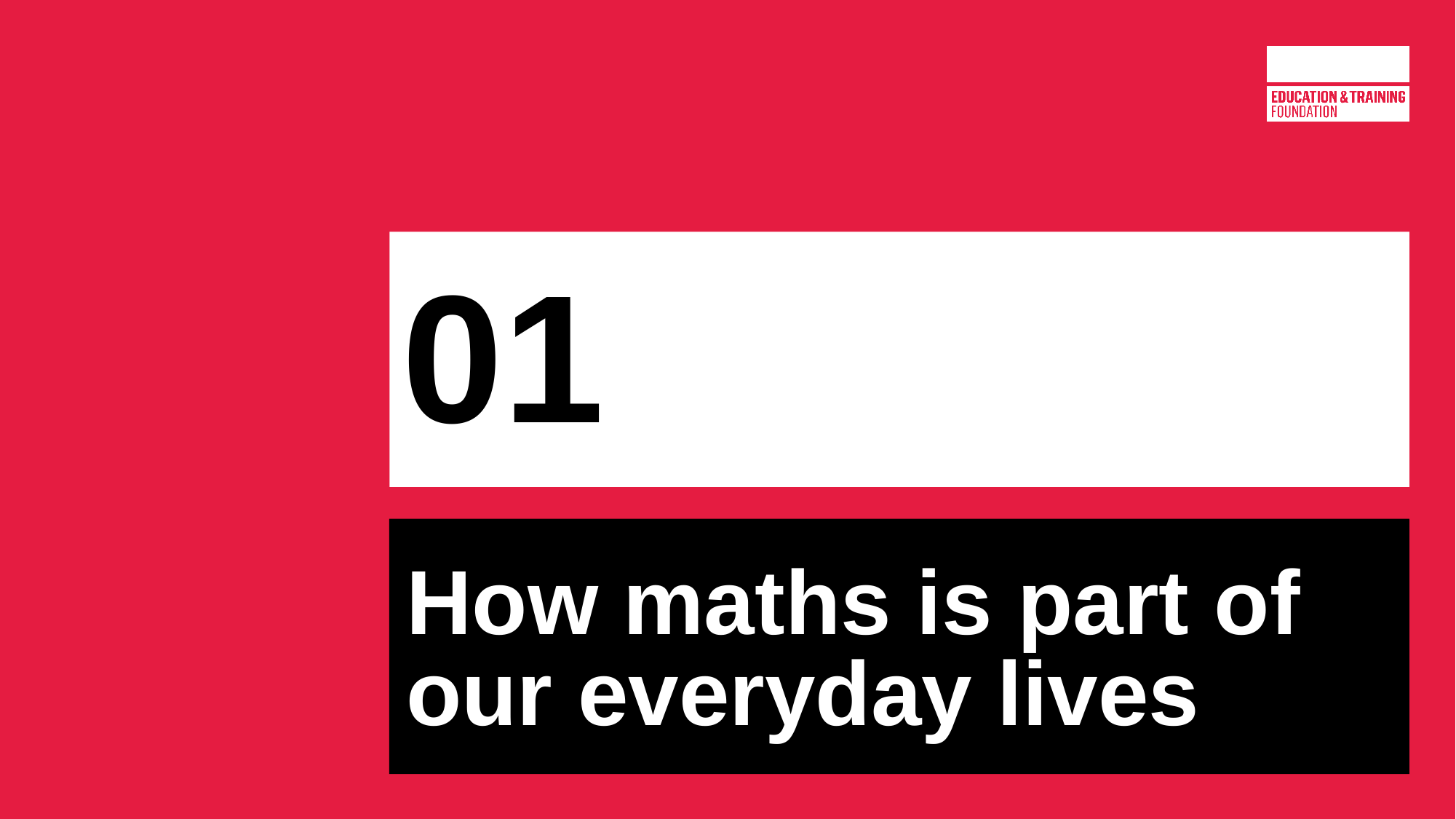

# 01
How maths is part of our everyday lives